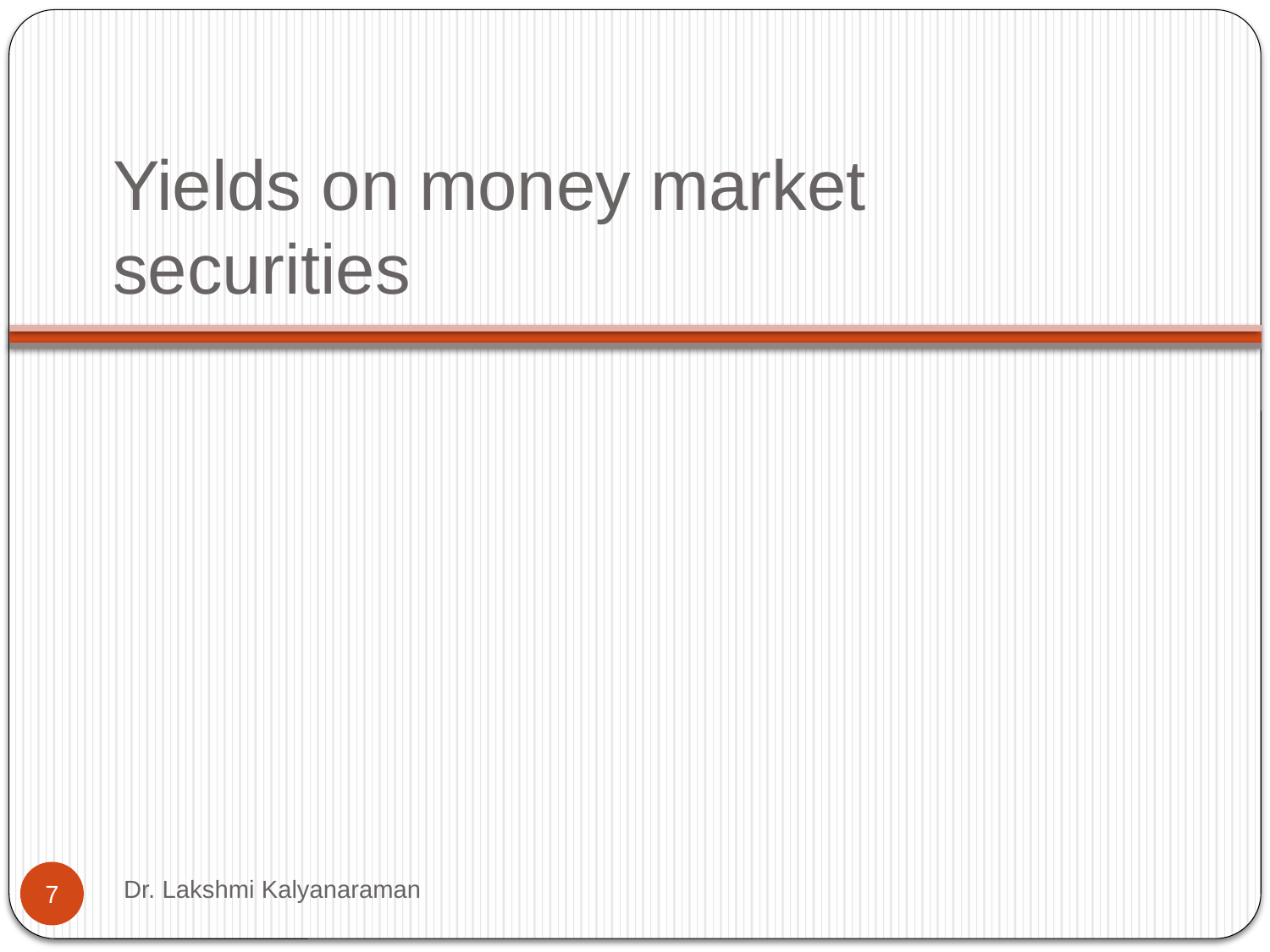

# Yields on money market securities
Dr. Lakshmi Kalyanaraman
7